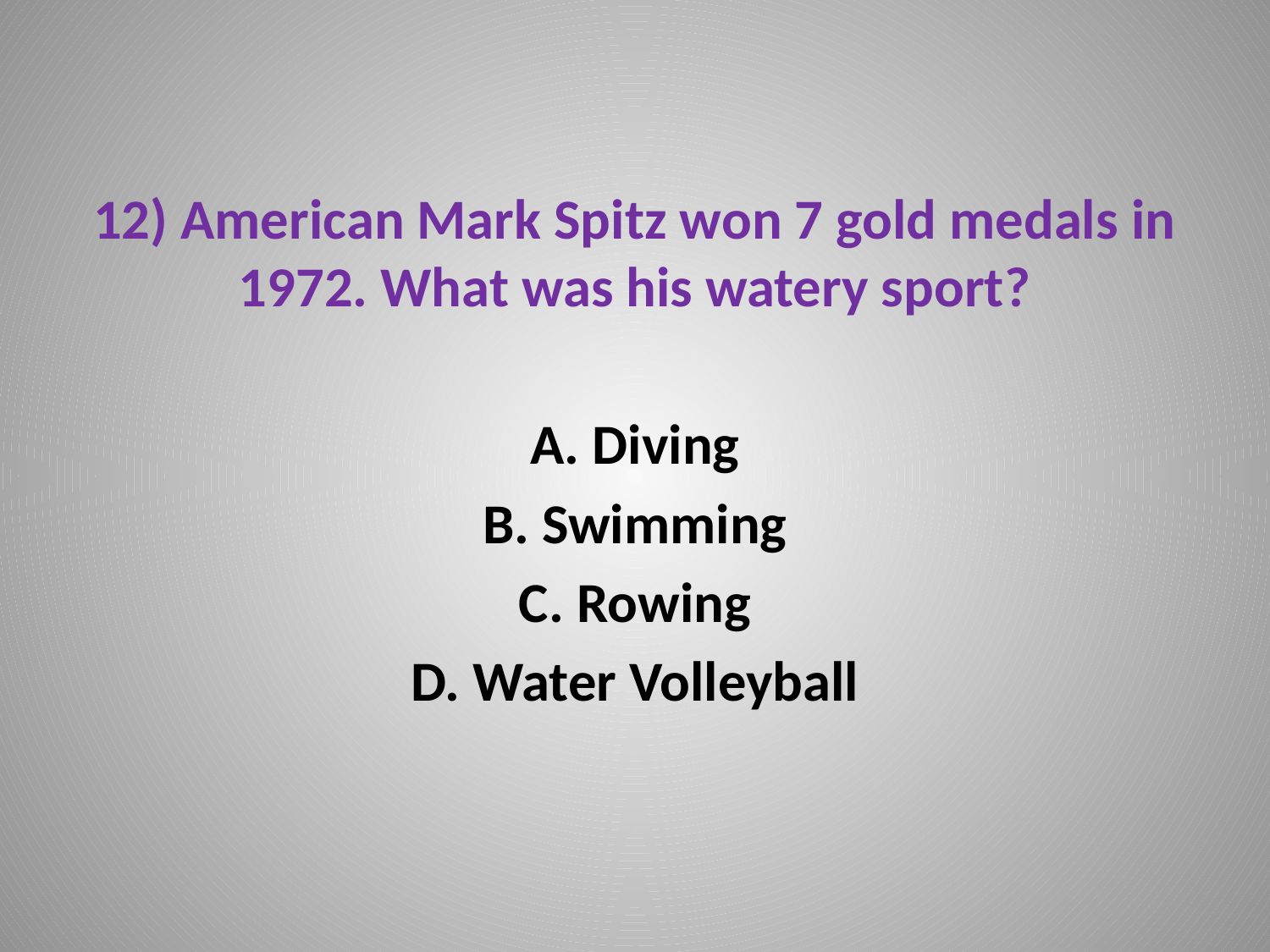

12) American Mark Spitz won 7 gold medals in 1972. What was his watery sport?

A. Diving
B. Swimming
C. Rowing
D. Water Volleyball